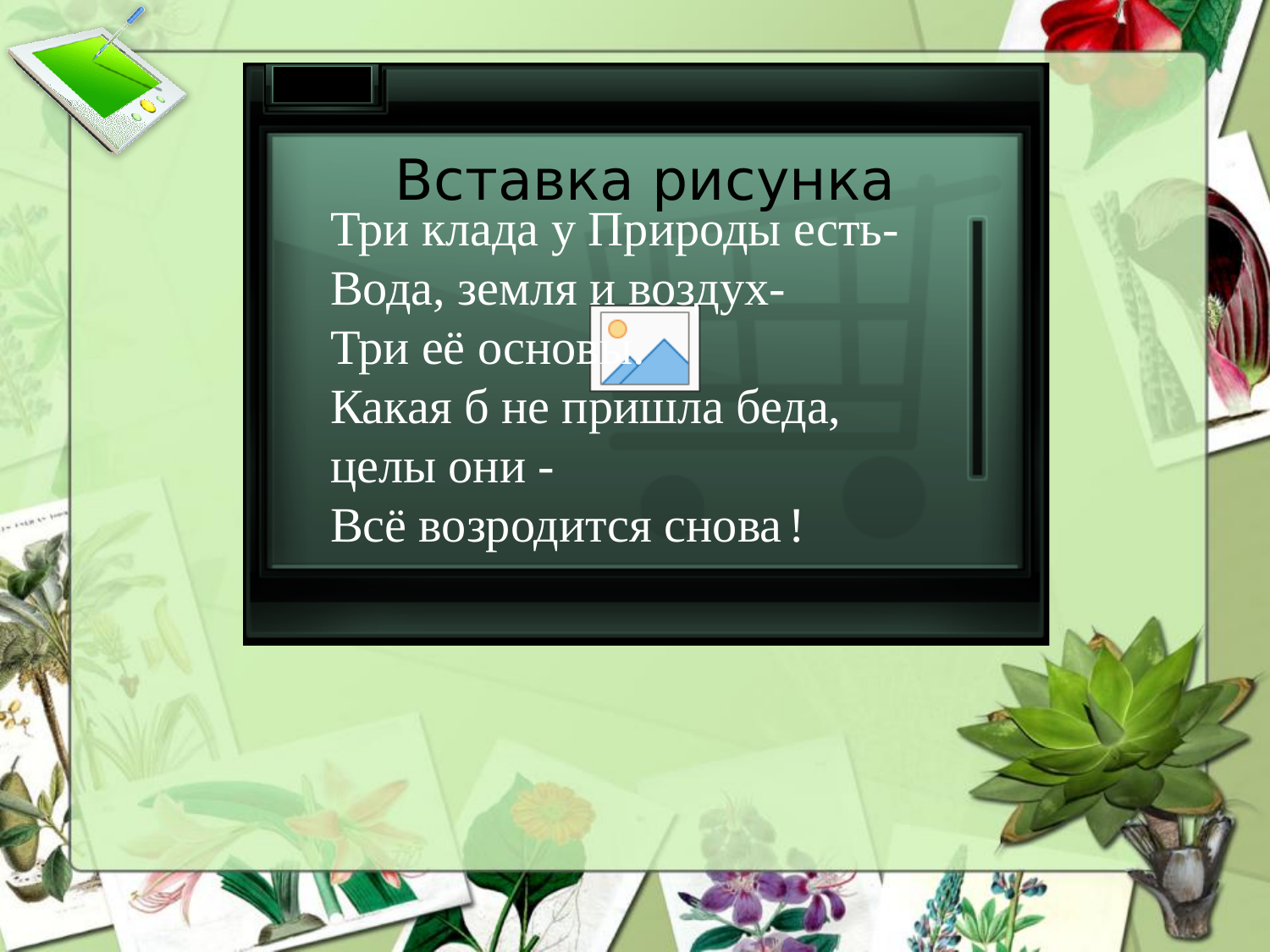

Три клада у Природы есть-
Вода, земля и воздух-
Три её основы.
Какая б не пришла беда,
целы они -
Всё возродится снова !
#